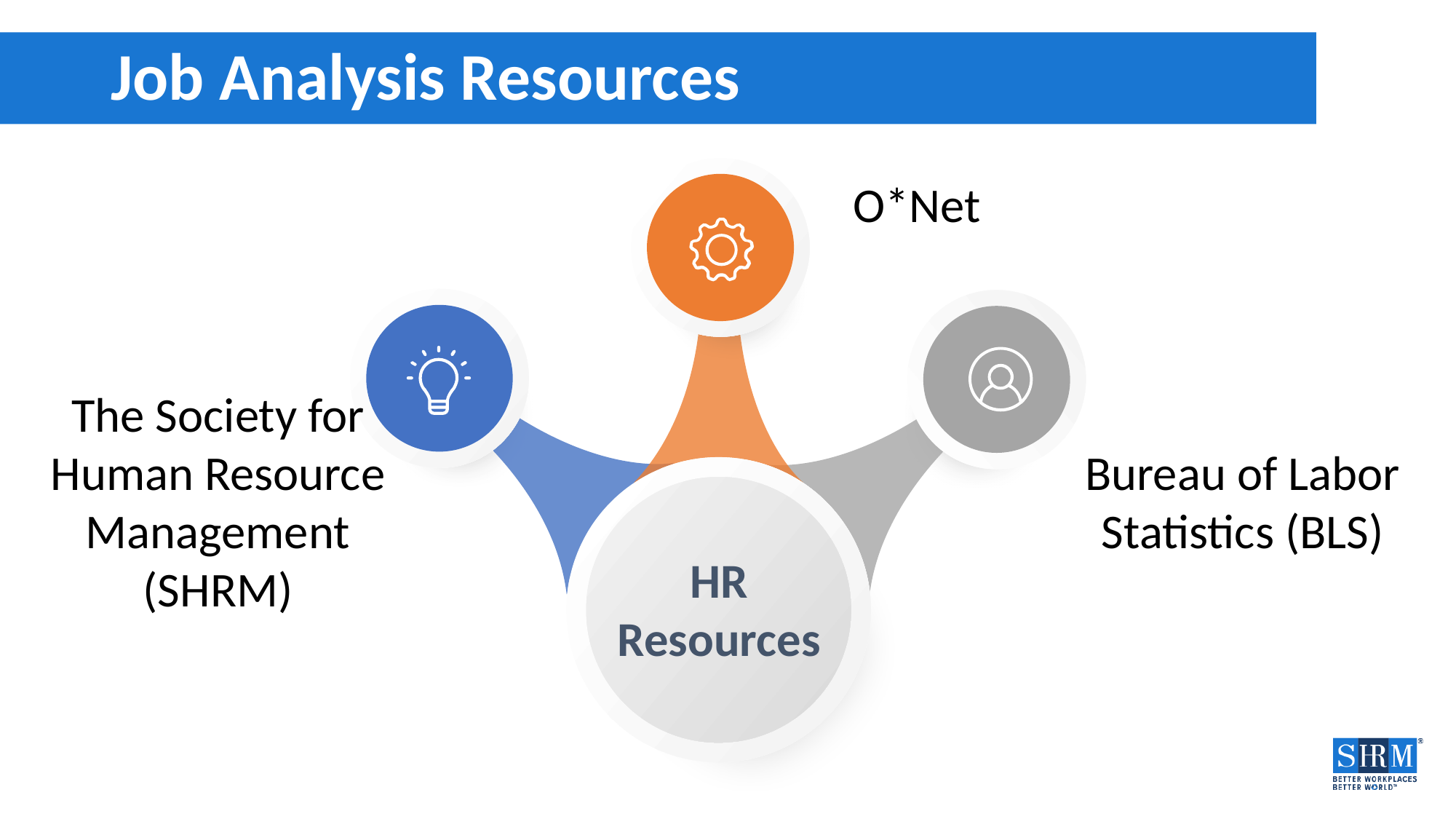

# Job Analysis Resources

O*Net

The Society for Human Resource Management (SHRM)
Bureau of Labor Statistics (BLS)

HR Resources